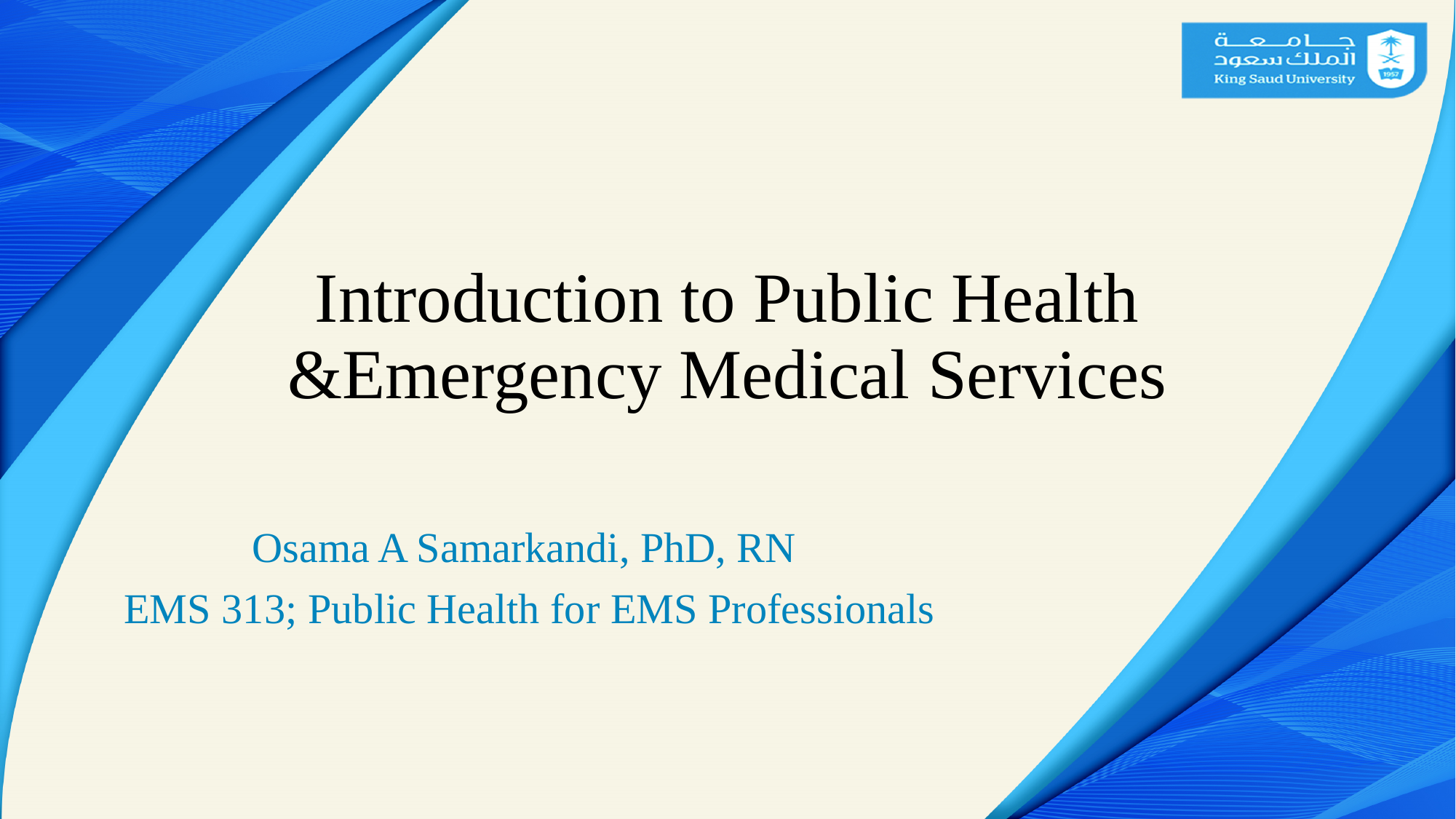

# Introduction to Public Health &Emergency Medical Services
Osama A Samarkandi, PhD, RN
EMS 313; Public Health for EMS Professionals